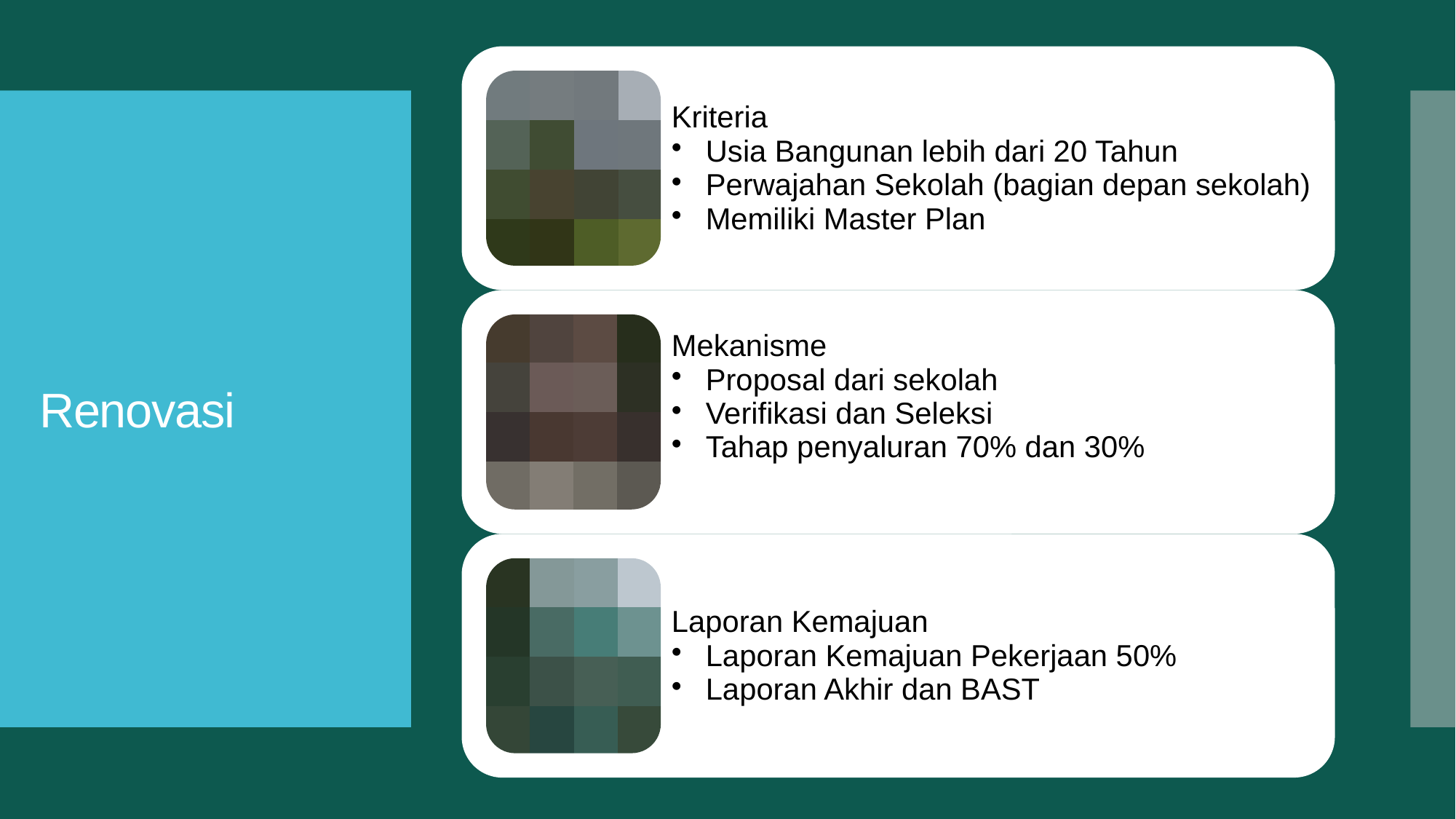

Kriteria
Usia Bangunan lebih dari 20 Tahun
Perwajahan Sekolah (bagian depan sekolah)
Memiliki Master Plan
Mekanisme
Proposal dari sekolah
Verifikasi dan Seleksi
Laporan Kemajuan
Laporan Kemajuan Pekerjaan 50%
Laporan Akhir dan BAST
Tahap penyaluran 70% dan 30%
# Renovasi